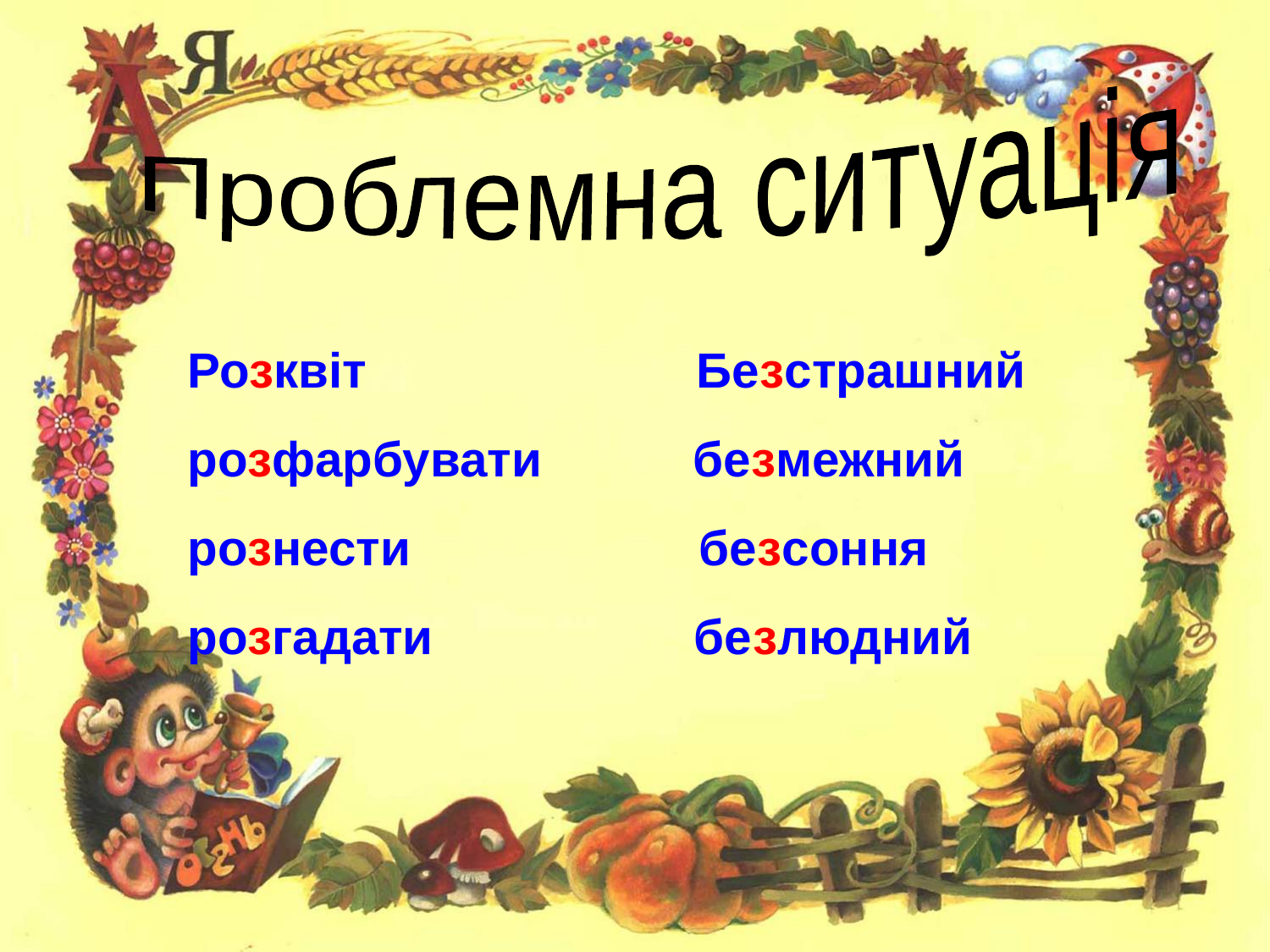

Проблемна ситуація
Розквіт                        Безстрашний
розфарбувати           безмежний
рознести                     безсоння
розгадати                   безлюдний